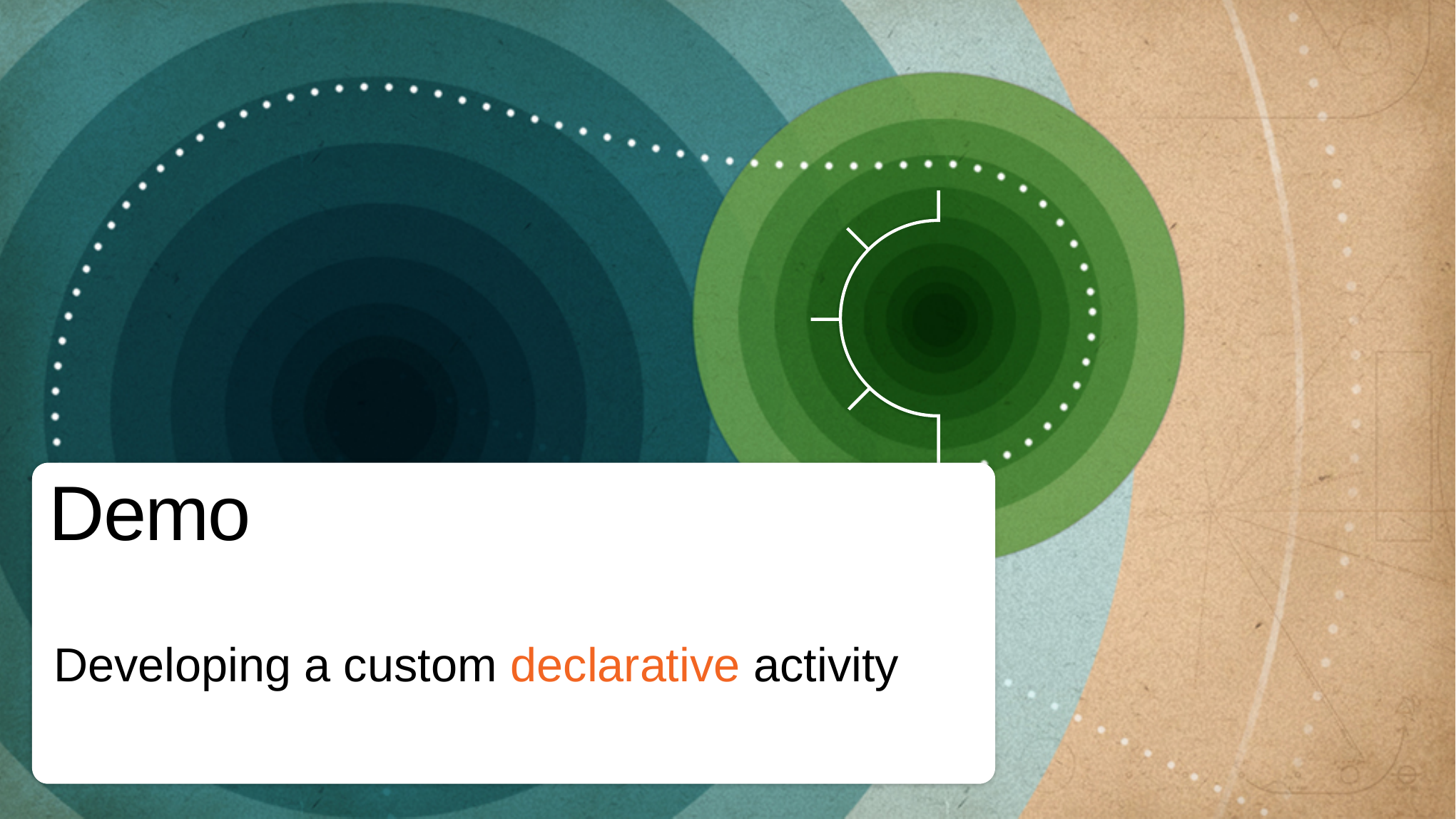

# Demo
Developing a custom declarative activity